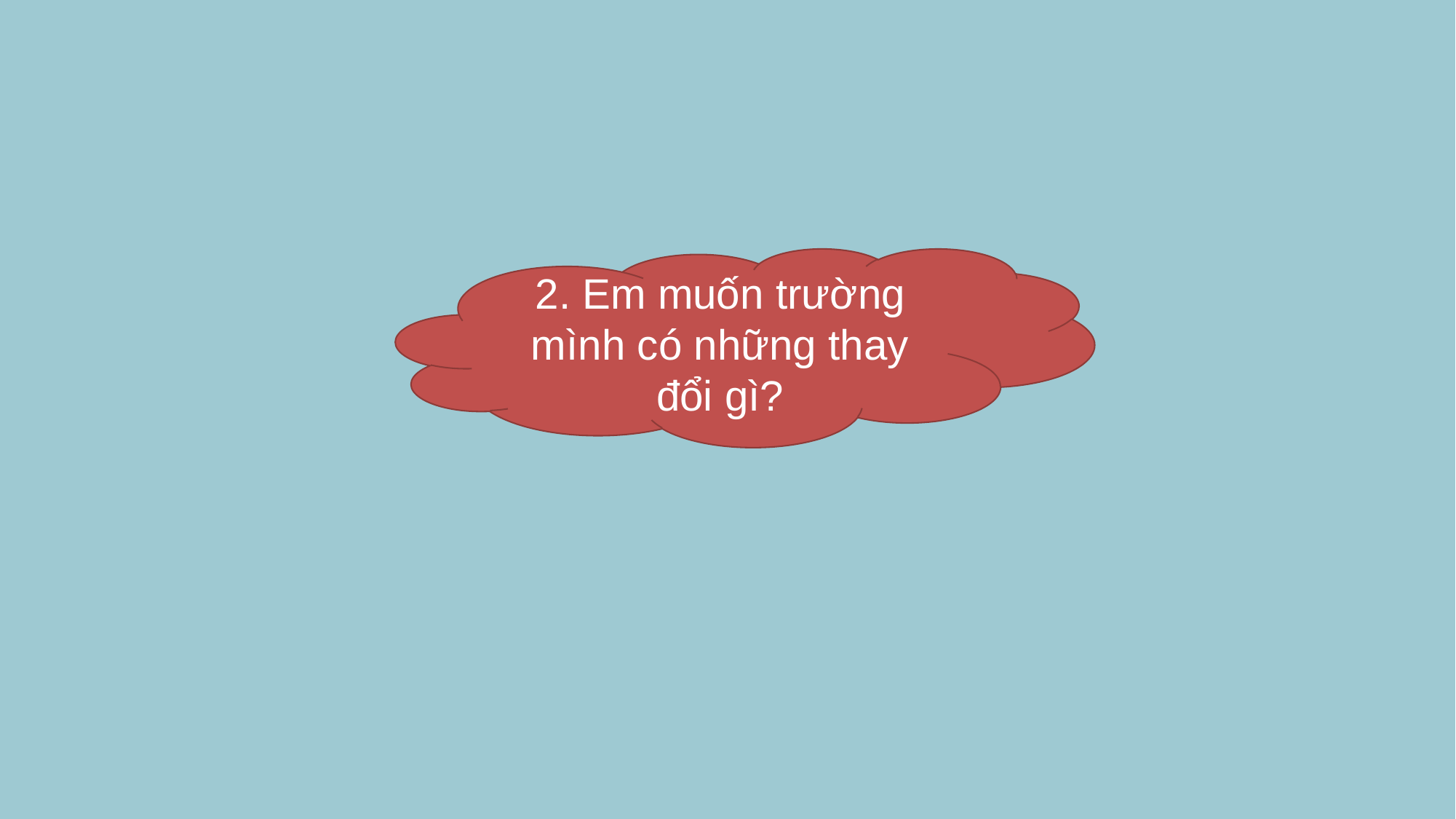

2. Em muốn trường mình có những thay đổi gì?